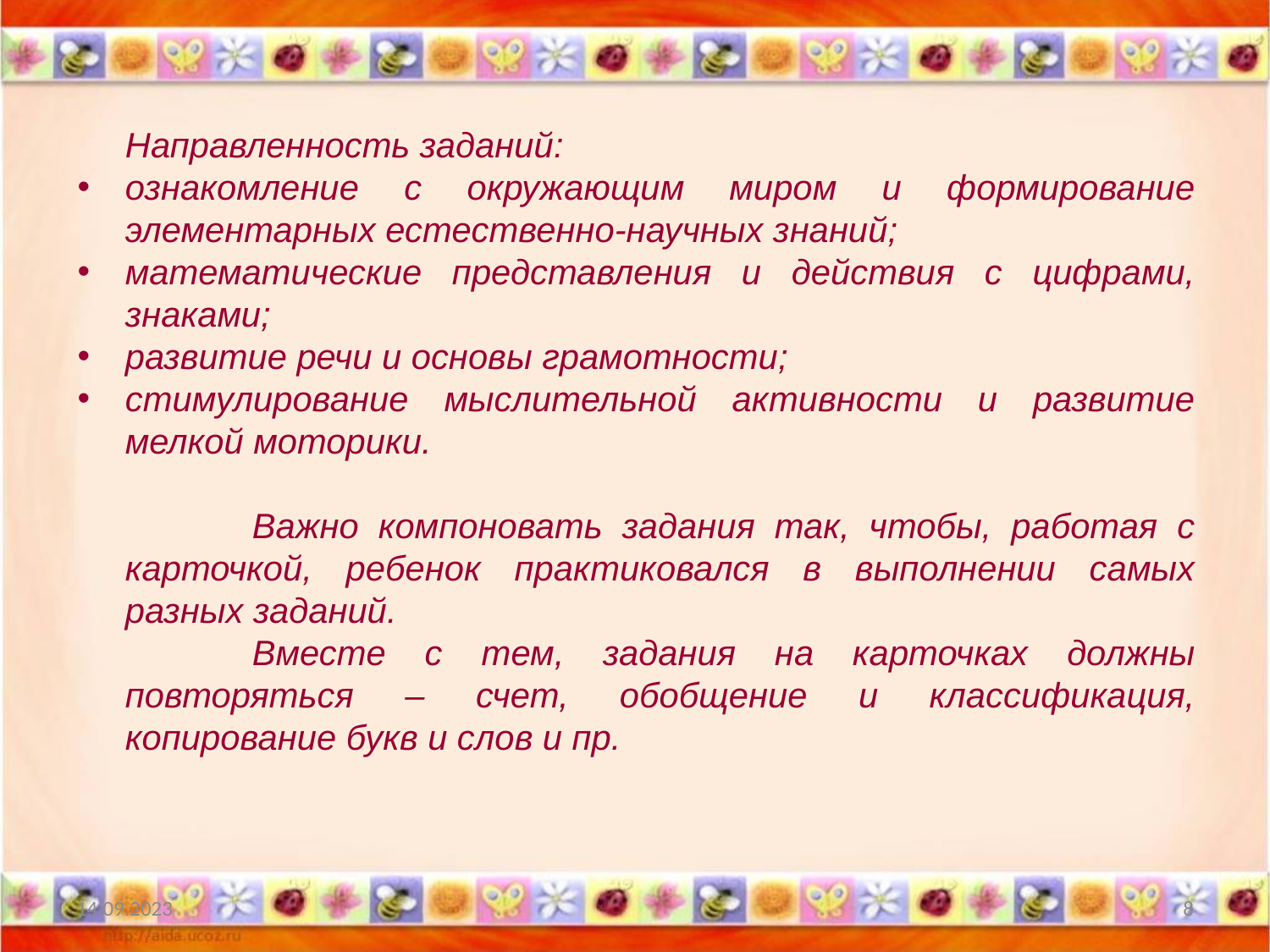

Направленность заданий:
ознакомление с окружающим миром и формирование элементарных естественно-научных знаний;
математические представления и действия с цифрами, знаками;
развитие речи и основы грамотности;
стимулирование мыслительной активности и развитие мелкой моторики.

	Важно компоновать задания так, чтобы, работая с карточкой, ребенок практиковался в выполнении самых разных заданий.
	Вместе с тем, задания на карточках должны повторяться – счет, обобщение и классификация, копирование букв и слов и пр.

14.09.2023
8